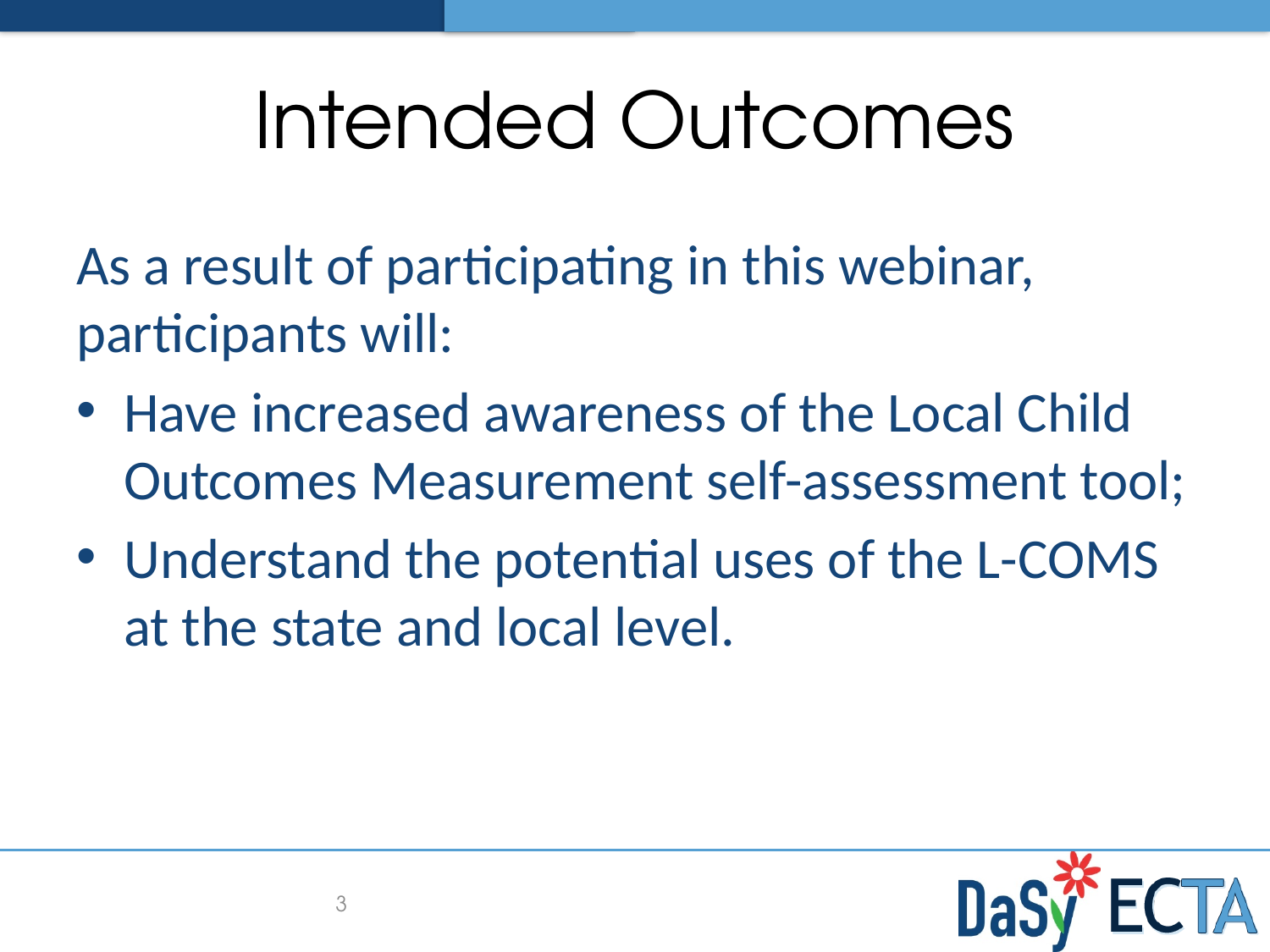

# Intended Outcomes
As a result of participating in this webinar, participants will:
Have increased awareness of the Local Child Outcomes Measurement self-assessment tool;
Understand the potential uses of the L-COMS at the state and local level.

3